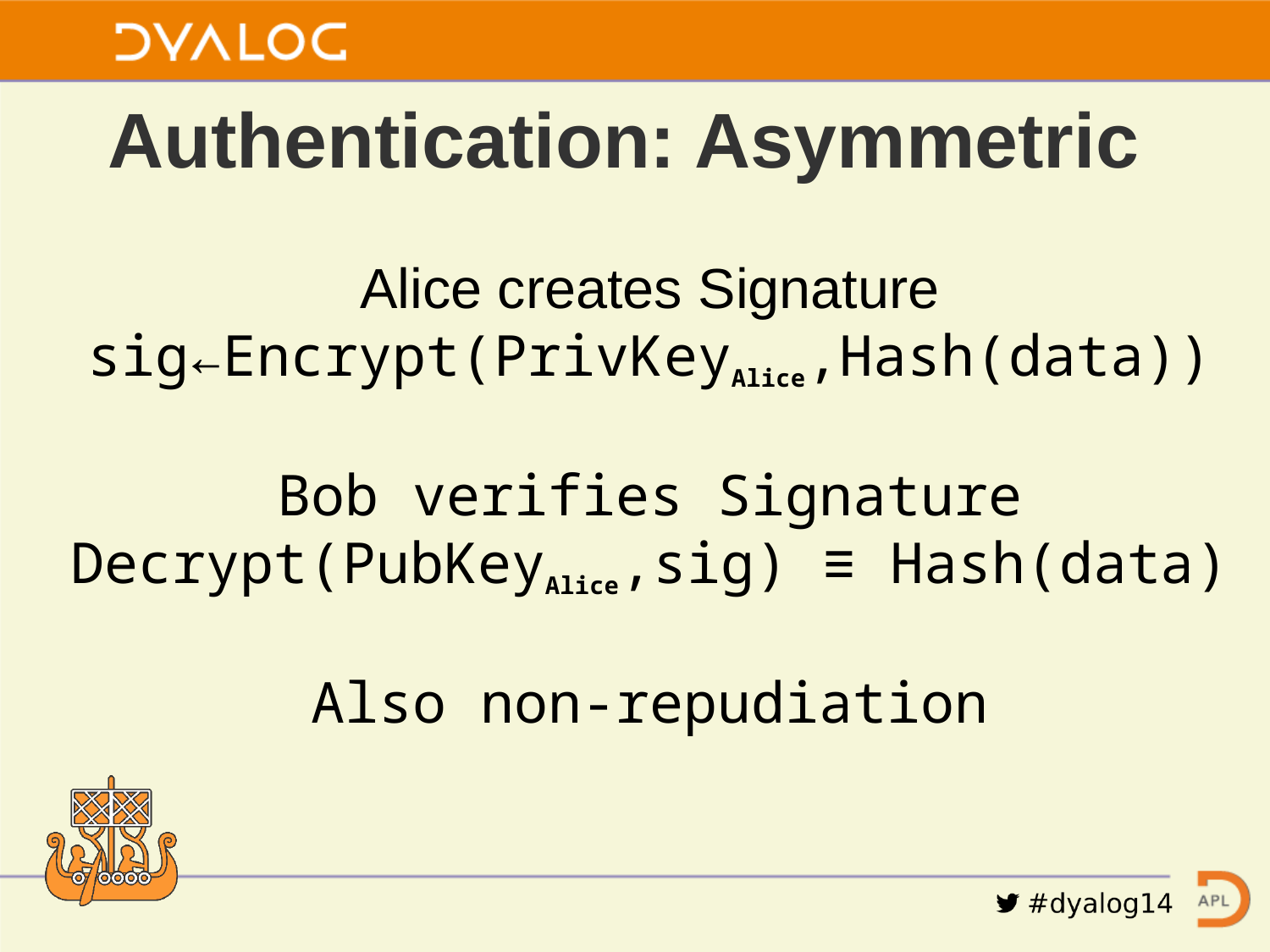

# Authentication: Asymmetric
Alice creates Signature
sig←Encrypt(PrivKeyAlice,Hash(data))

Bob verifies Signature
Decrypt(PubKeyAlice,sig) ≡ Hash(data)

Also non-repudiation